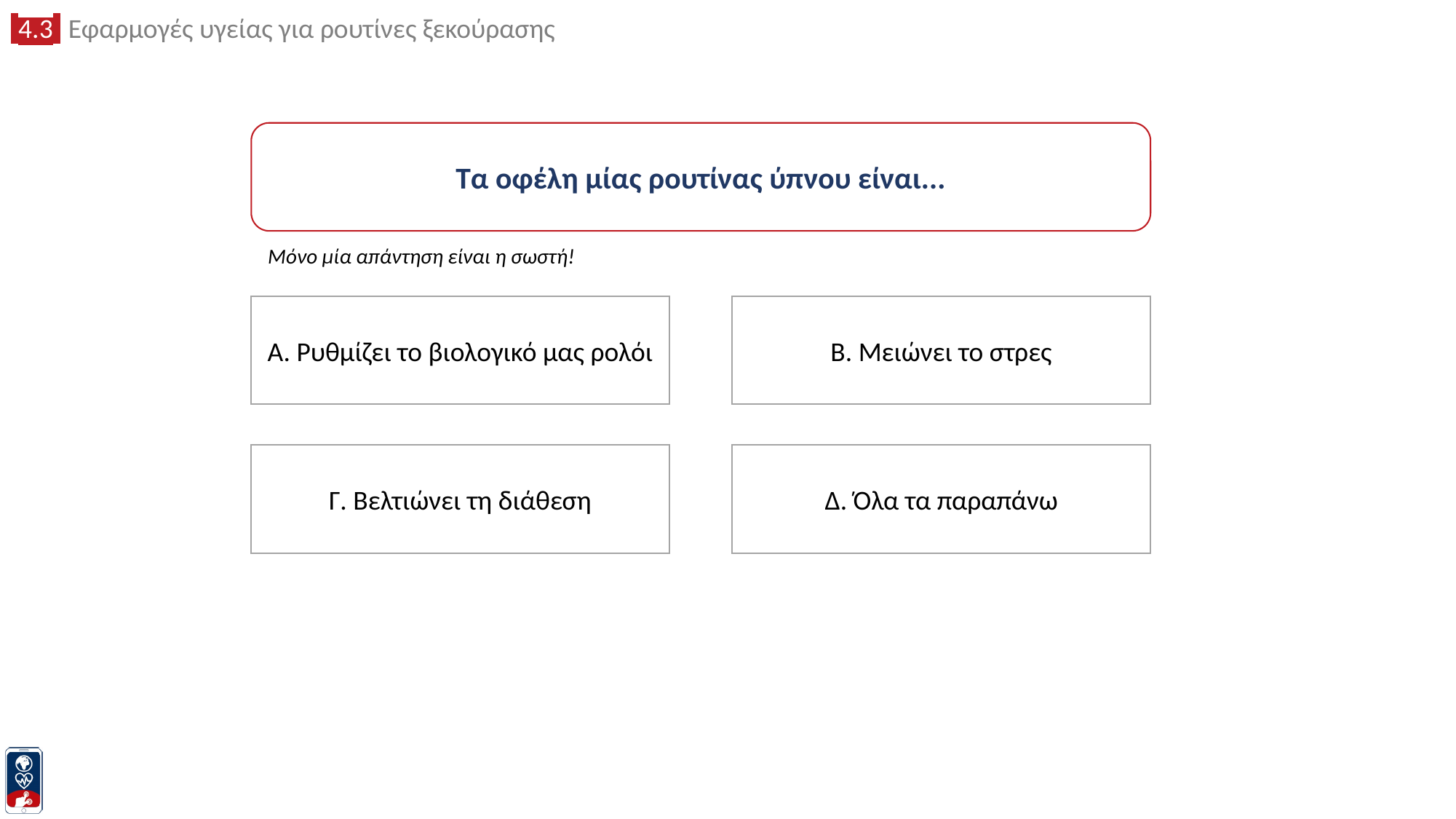

Τα οφέλη μίας ρουτίνας ύπνου είναι...
Μόνο μία απάντηση είναι η σωστή!
B. Μειώνει το στρες
Α. Ρυθμίζει το βιολογικό μας ρολόι
Δ. Όλα τα παραπάνω
Γ. Βελτιώνει τη διάθεση